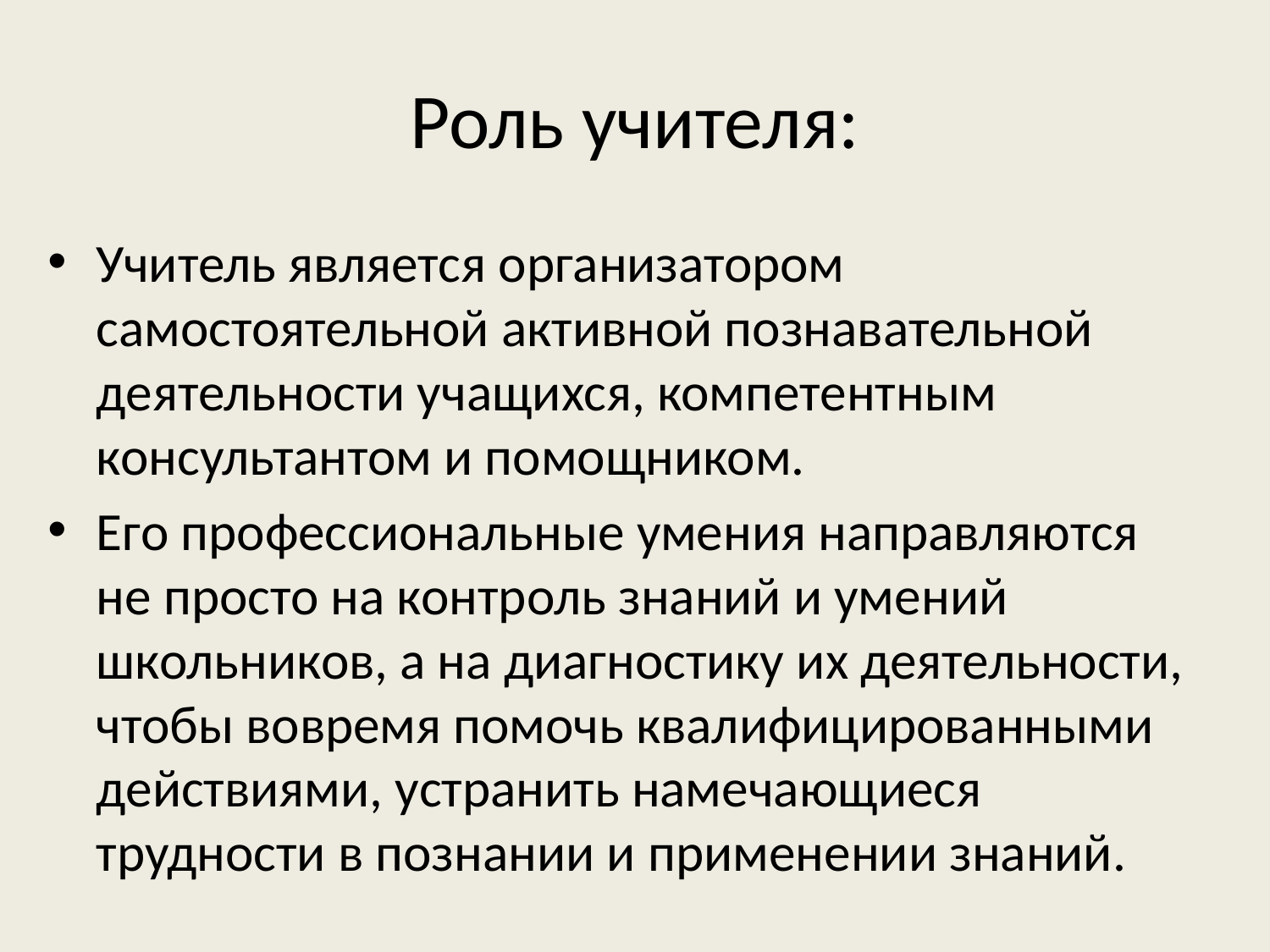

# Роль учителя:
Учитель является организатором самостоятельной активной познавательной деятельности учащихся, компетентным консультантом и помощником.
Его профессиональные умения направляются не просто на контроль знаний и умений школьников, а на диагностику их деятельности, чтобы вовремя помочь квалифицированными действиями, устранить намечающиеся трудности в познании и применении знаний.